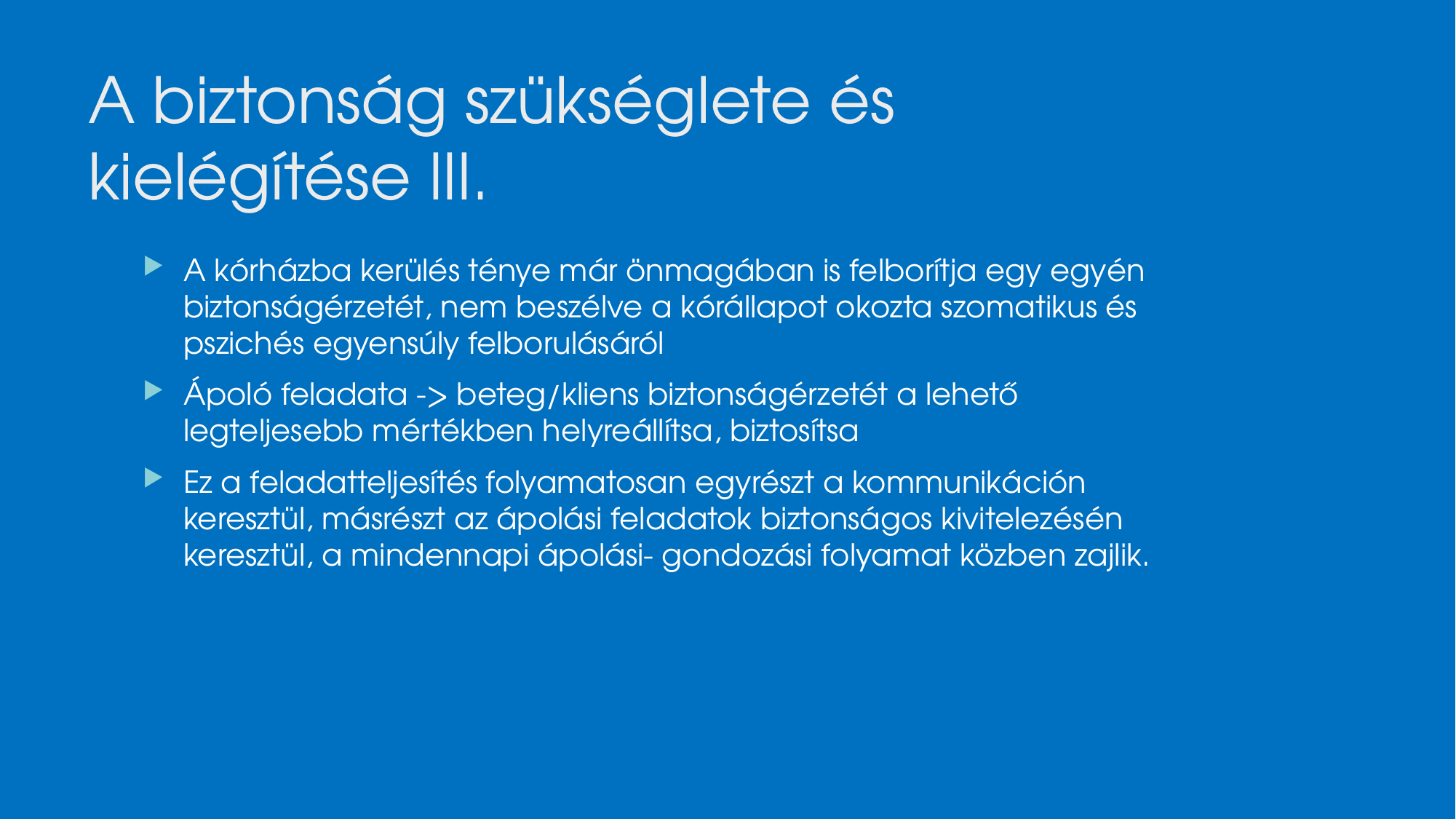

# A biztonság szükséglete és kielégítése III.
A kórházba kerülés ténye már önmagában is felborítja egy egyén biztonságérzetét, nem beszélve a kórállapot okozta szomatikus és pszichés egyensúly felborulásáról
Ápoló feladata -> beteg/kliens biztonságérzetét a lehető legteljesebb mértékben helyreállítsa, biztosítsa
Ez a feladatteljesítés folyamatosan egyrészt a kommunikáción keresztül, másrészt az ápolási feladatok biztonságos kivitelezésén keresztül, a mindennapi ápolási- gondozási folyamat közben zajlik.